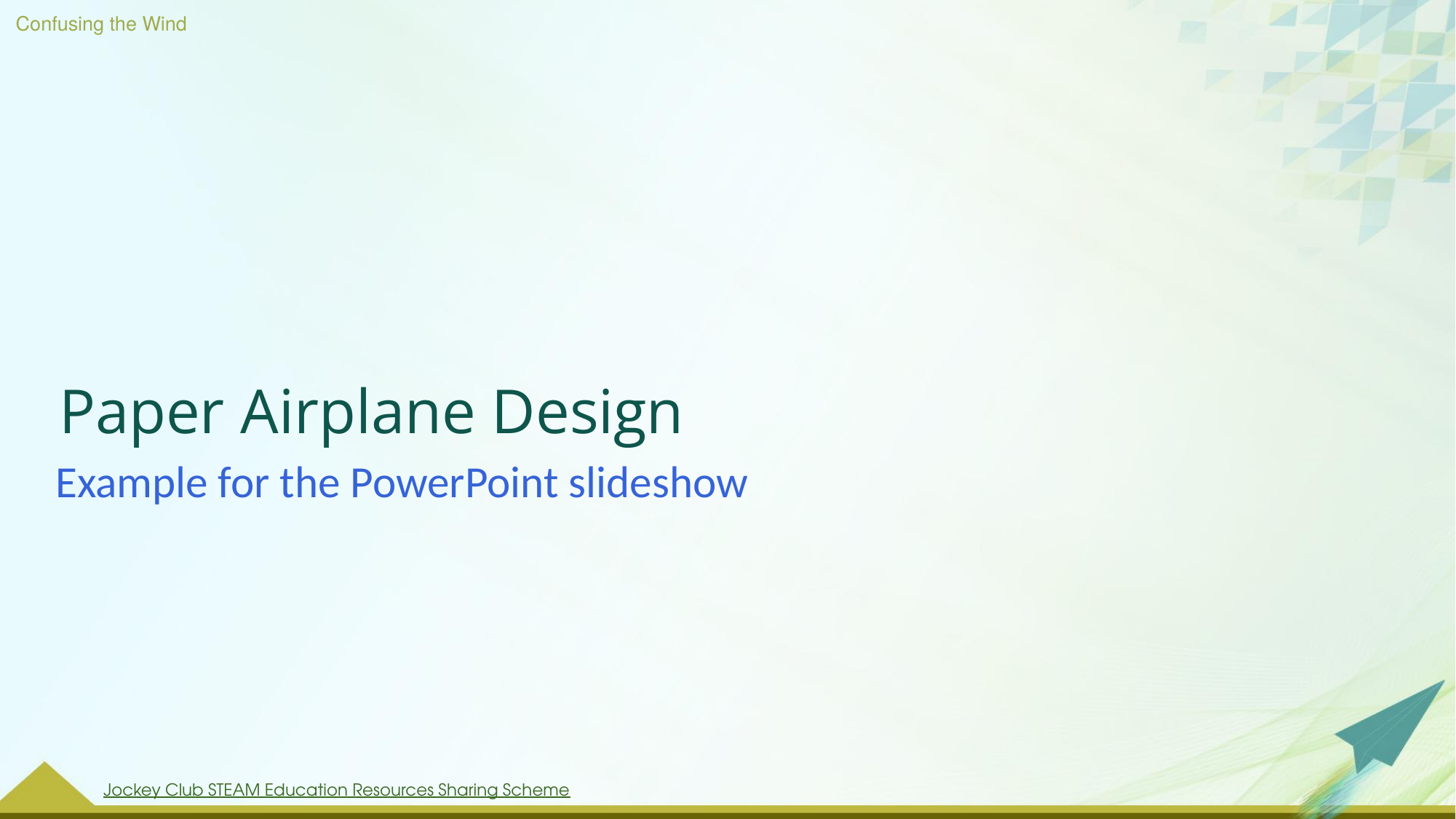

# Paper Airplane Design
Example for the PowerPoint slideshow